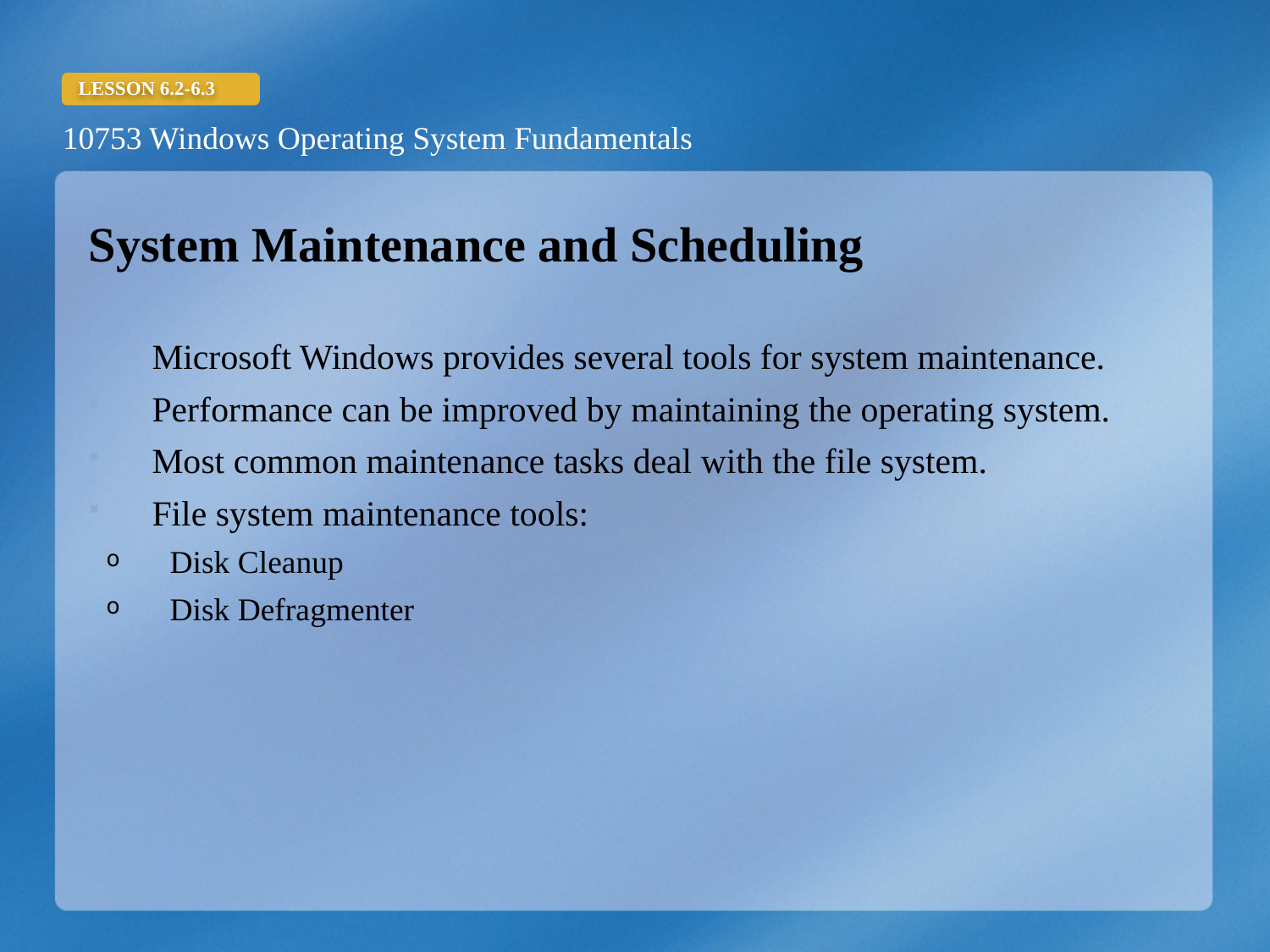

System Maintenance and Scheduling

Microsoft Windows provides several tools for system maintenance.
Performance can be improved by maintaining the operating system.
Most common maintenance tasks deal with the file system.
File system maintenance tools:
Disk Cleanup
Disk Defragmenter